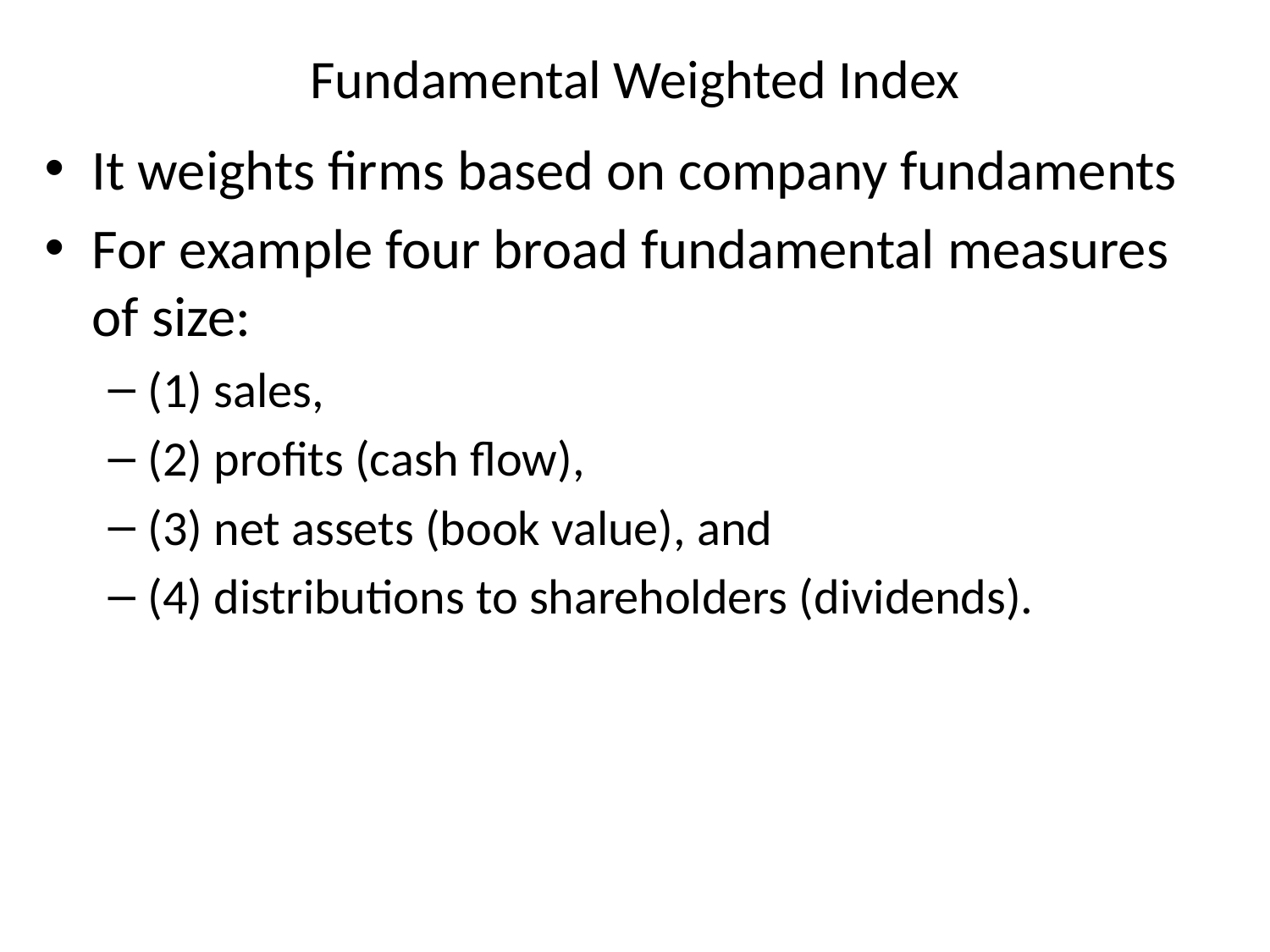

# Fundamental Weighted Index
It weights firms based on company fundaments
For example four broad fundamental measures of size:
(1) sales,
(2) profits (cash flow),
(3) net assets (book value), and
(4) distributions to shareholders (dividends).